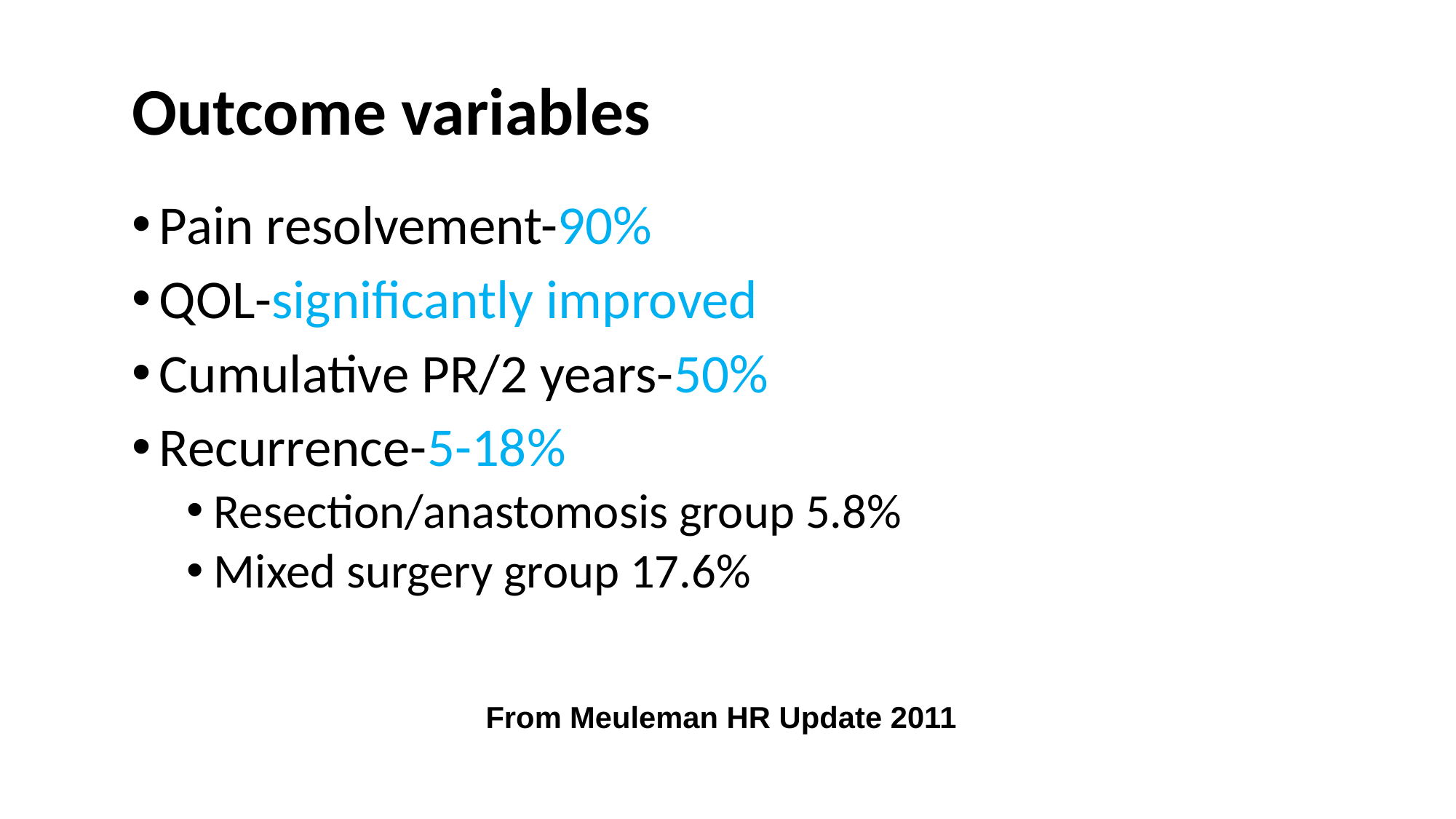

# Outcome variables
Pain resolvement-90%
QOL-significantly improved
Cumulative PR/2 years-50%
Recurrence-5-18%
Resection/anastomosis group 5.8%
Mixed surgery group 17.6%
From Meuleman HR Update 2011